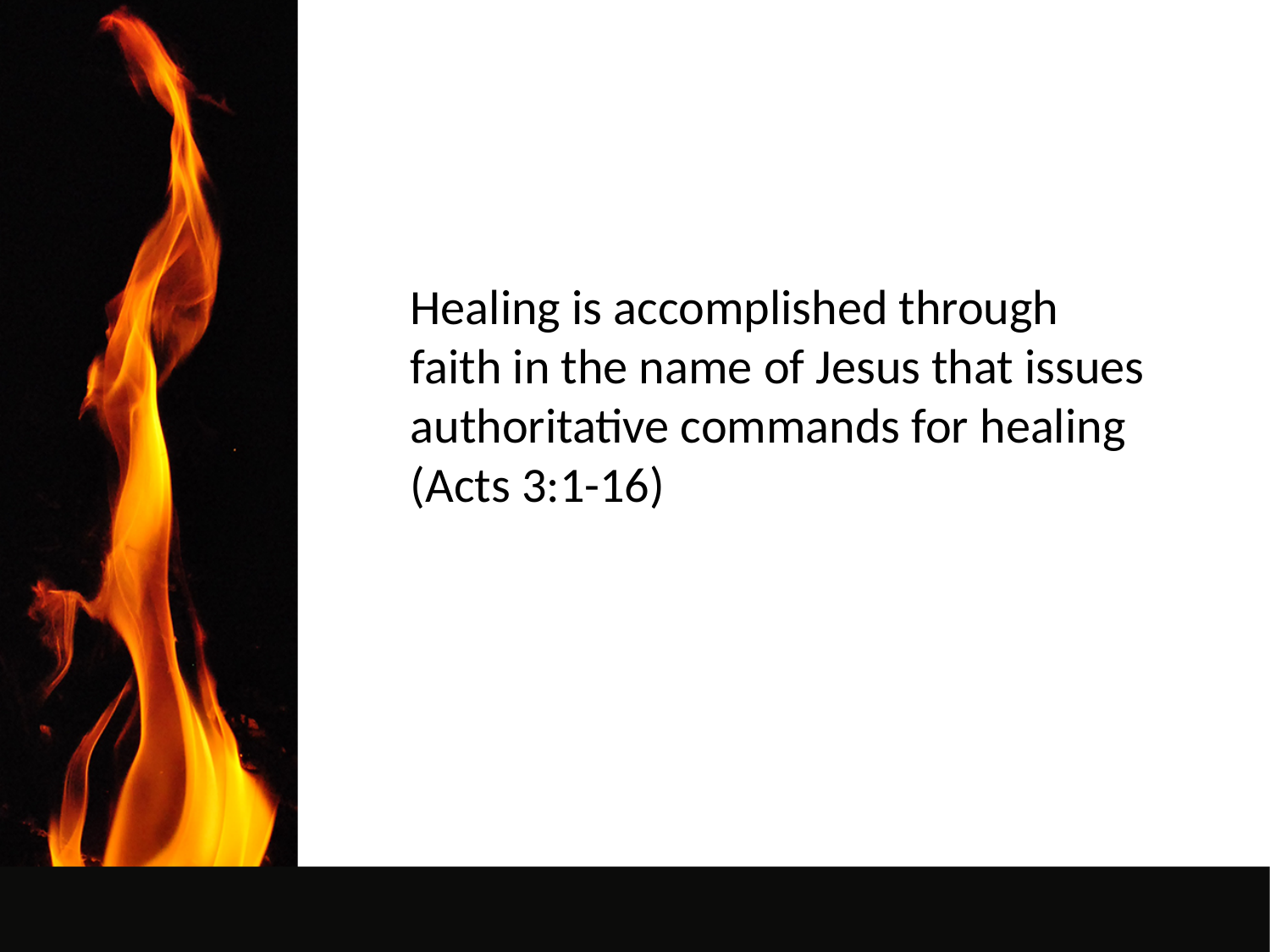

Healing is accomplished through faith in the name of Jesus that issues authoritative commands for healing (Acts 3:1-16)